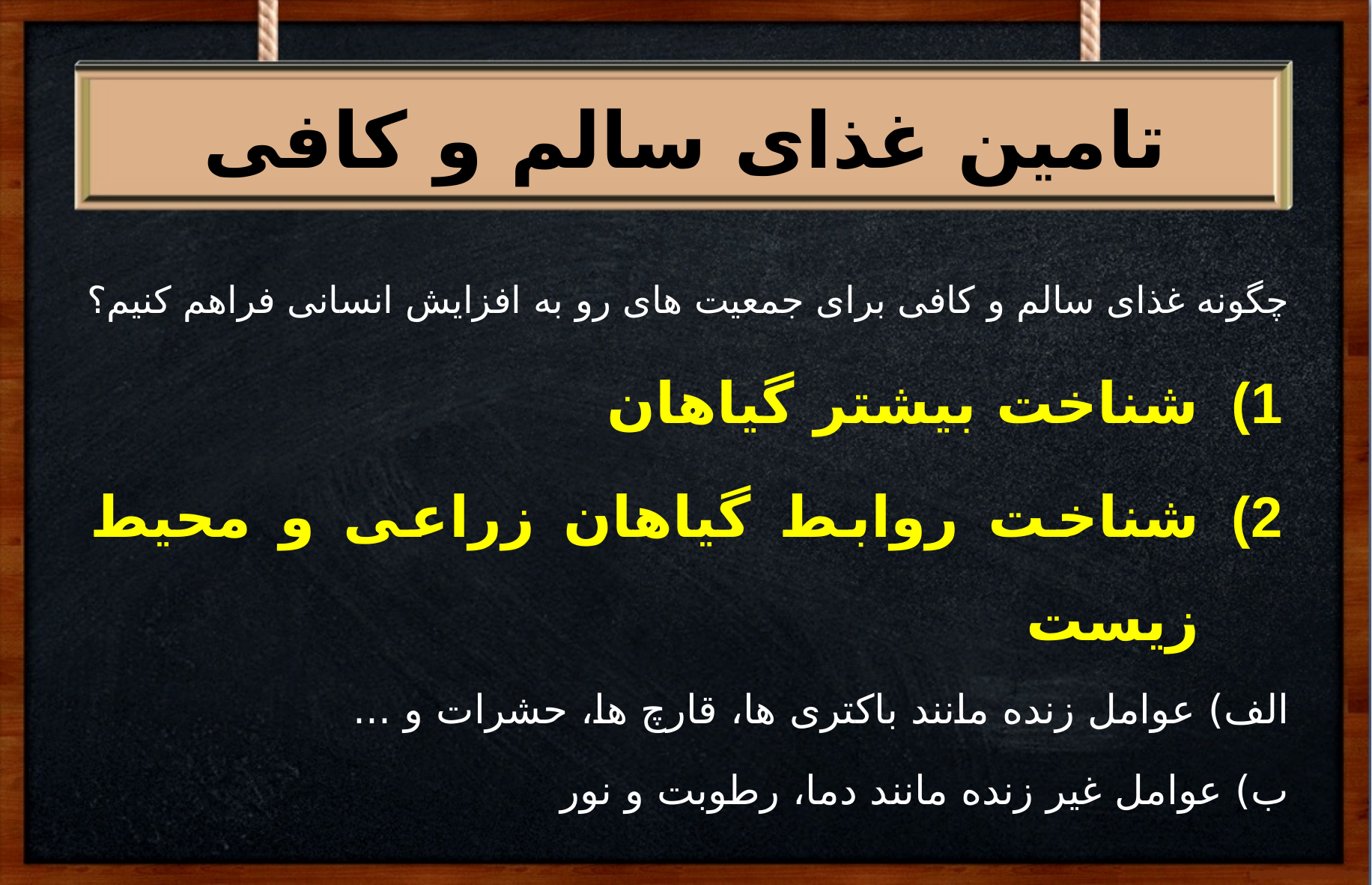

#
تامین غذای سالم و کافی
چگونه غذای سالم و کافی برای جمعیت های رو به افزایش انسانی فراهم کنیم؟
شناخت بیشتر گیاهان
شناخت روابط گیاهان زراعی و محیط زیست
الف) عوامل زنده مانند باکتری ها، قارچ ها، حشرات و ...
ب) عوامل غیر زنده مانند دما، رطوبت و نور